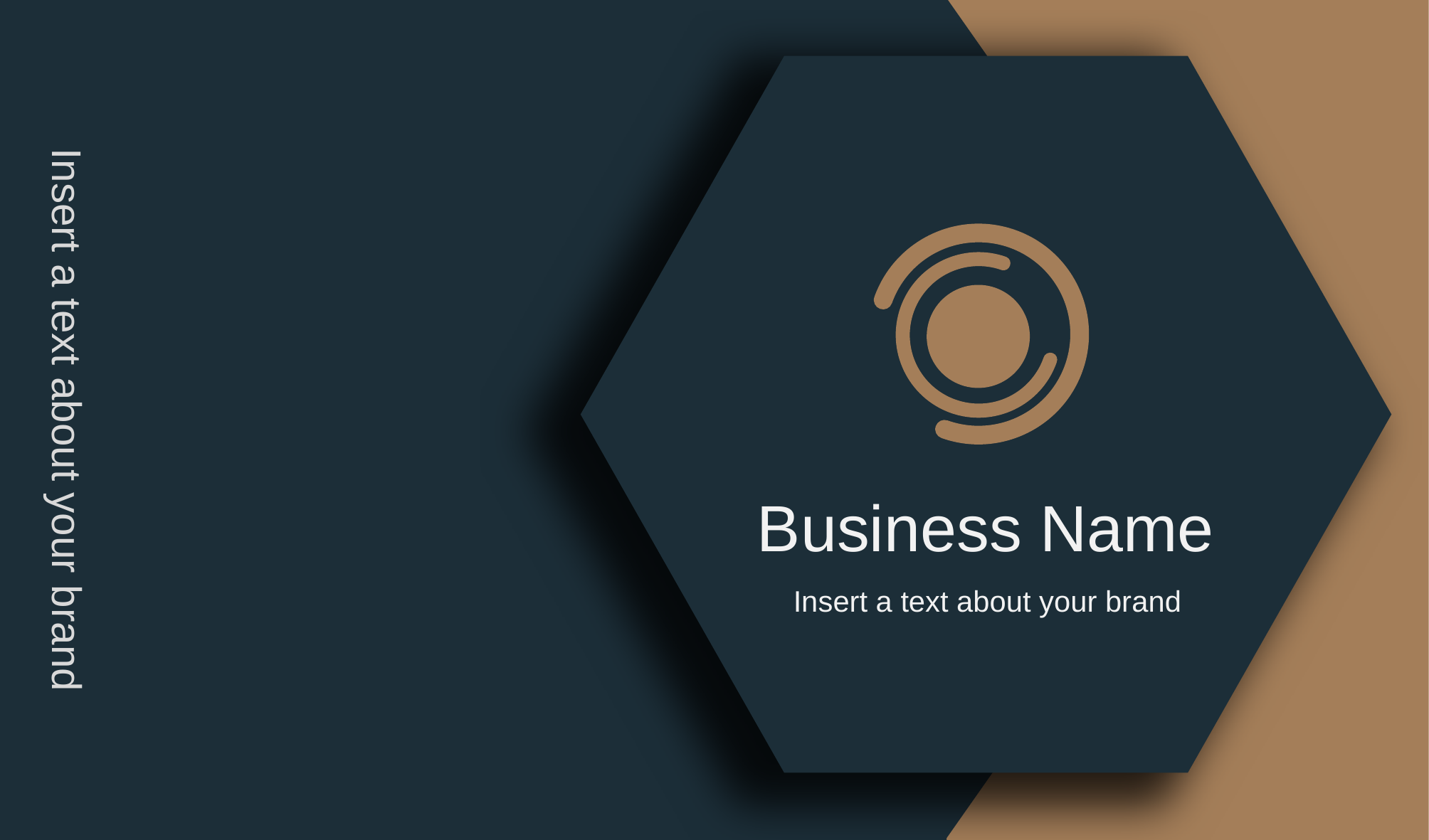

Insert a text about your brand
Business Name
Insert a text about your brand